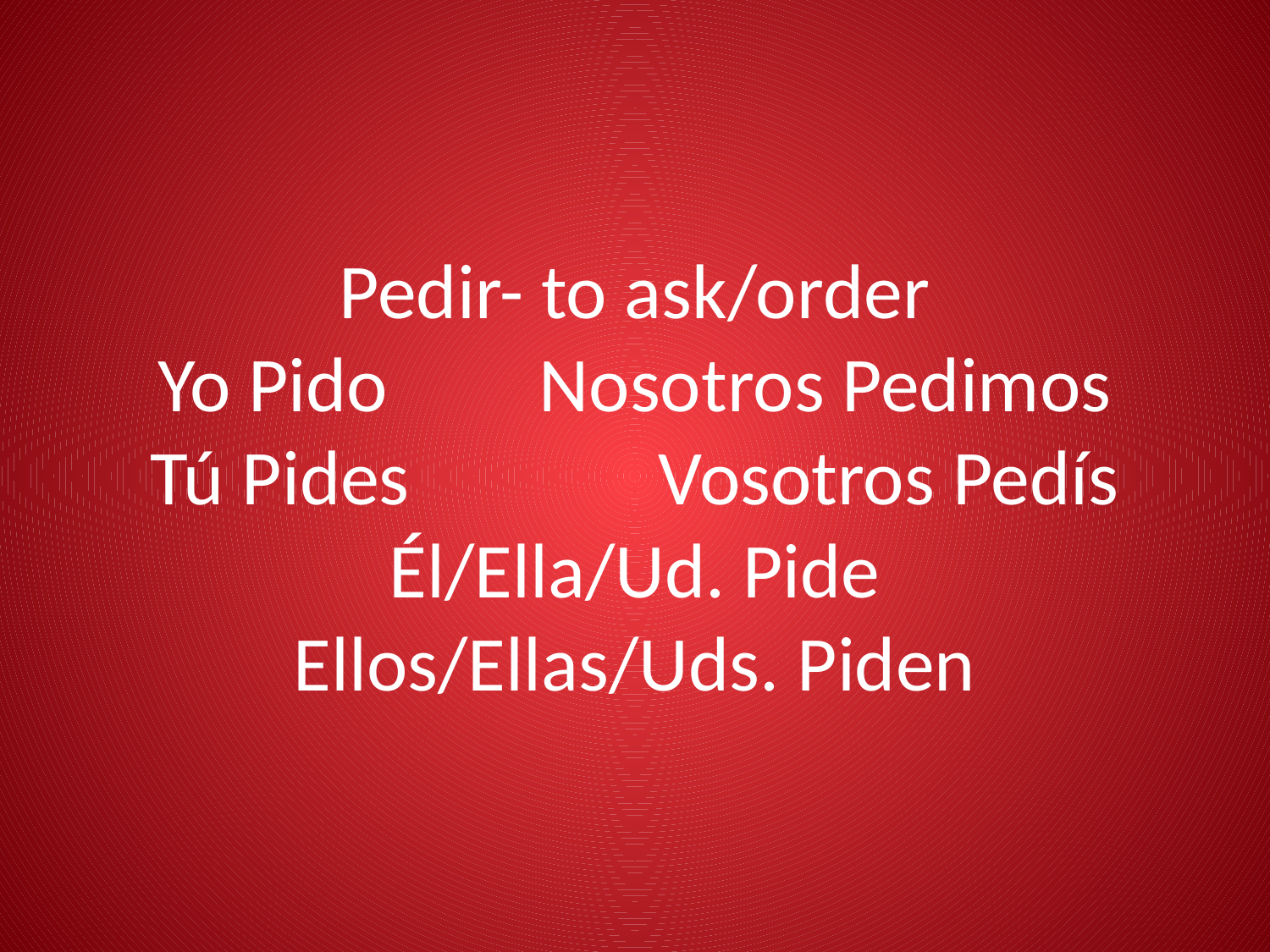

# Pedir- to ask/order Yo Pido		Nosotros Pedimos Tú Pides		Vosotros Pedís Él/Ella/Ud. Pide Ellos/Ellas/Uds. Piden